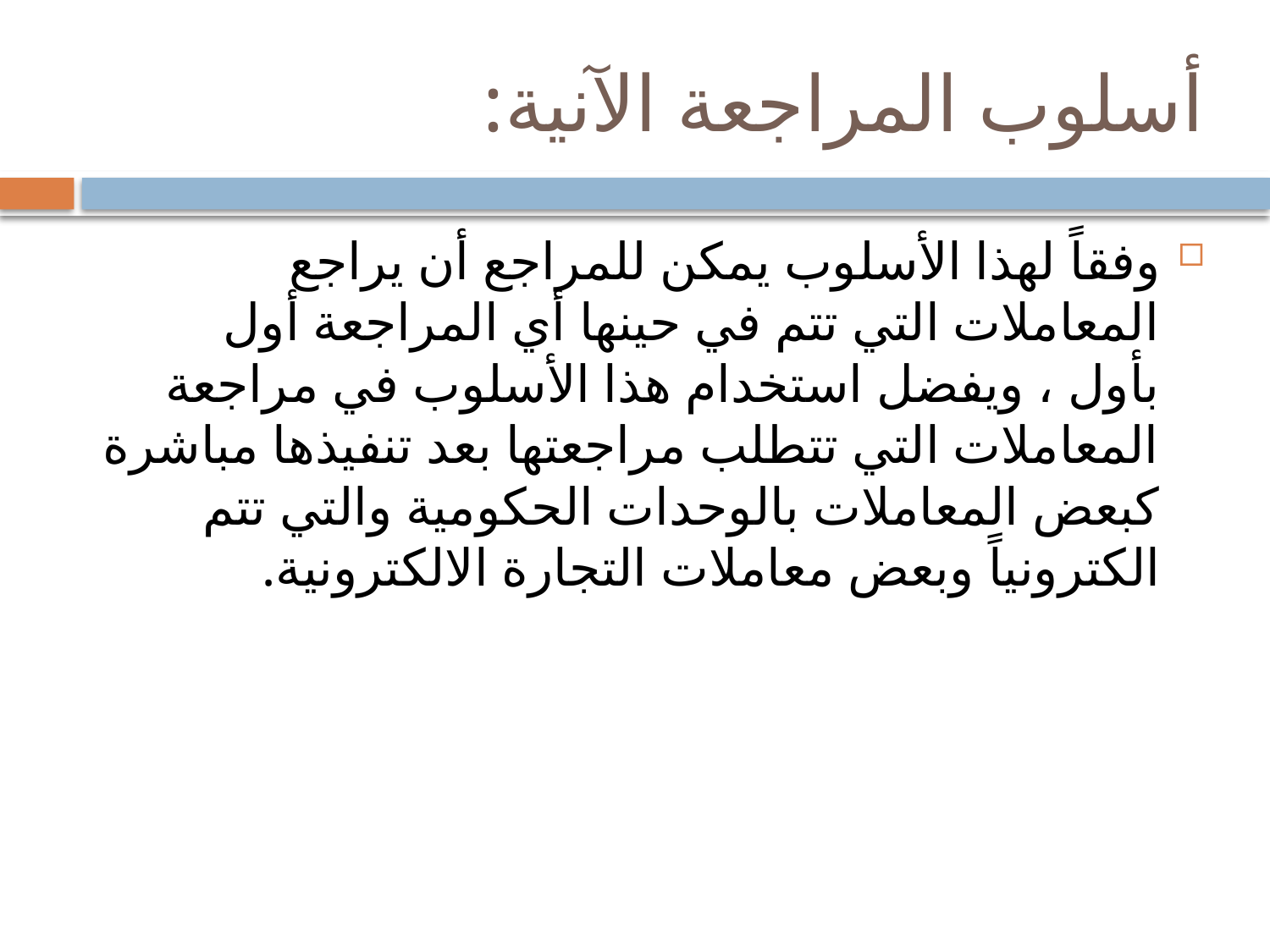

# أسلوب المراجعة الآنية:
وفقاً لهذا الأسلوب يمكن للمراجع أن يراجع المعاملات التي تتم في حينها أي المراجعة أول بأول ، ويفضل استخدام هذا الأسلوب في مراجعة المعاملات التي تتطلب مراجعتها بعد تنفيذها مباشرة كبعض المعاملات بالوحدات الحكومية والتي تتم الكترونياً وبعض معاملات التجارة الالكترونية.